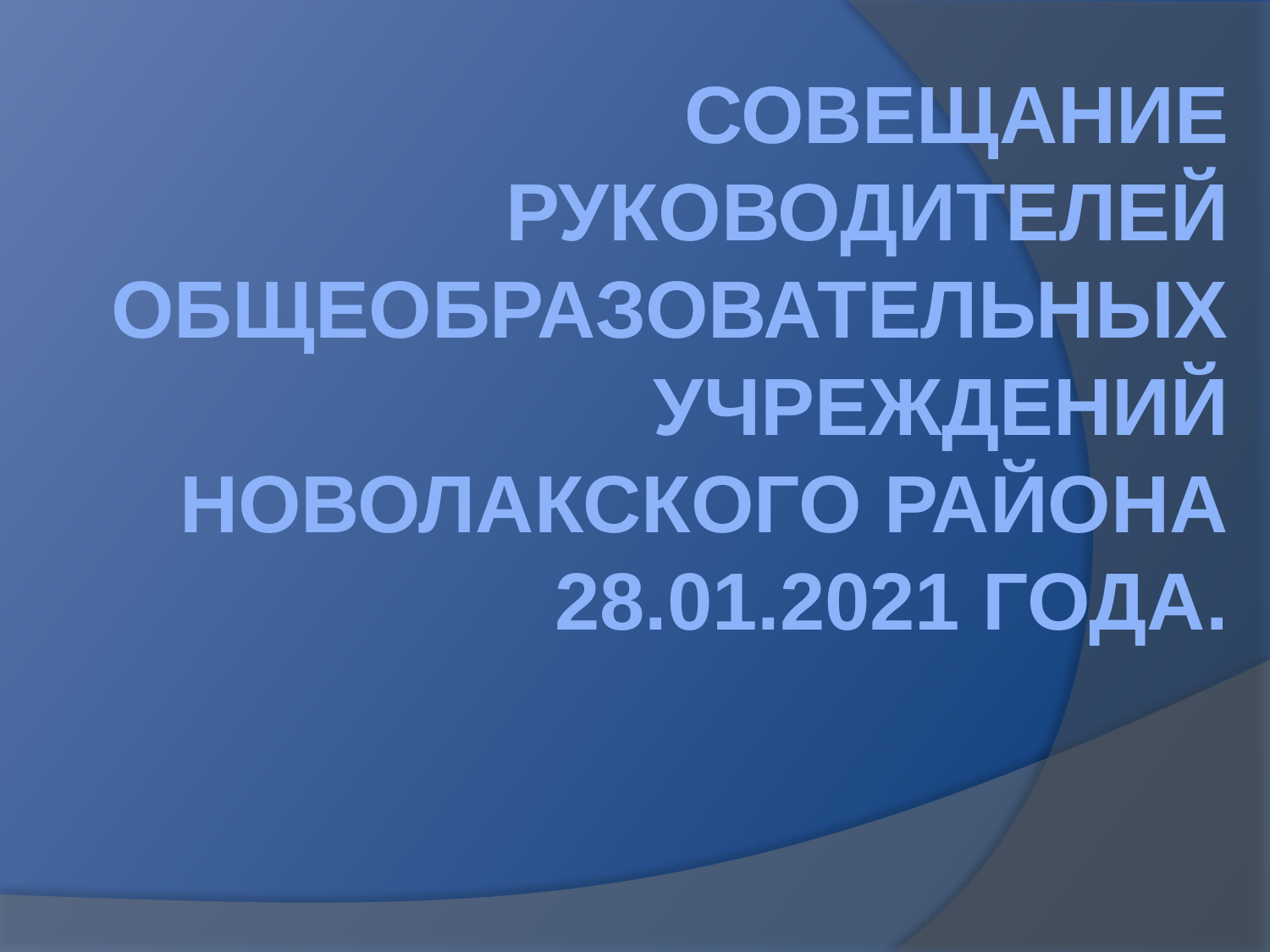

# Совещание руководителей общеобразовательных учреждений Новолакского района 28.01.2021 года.